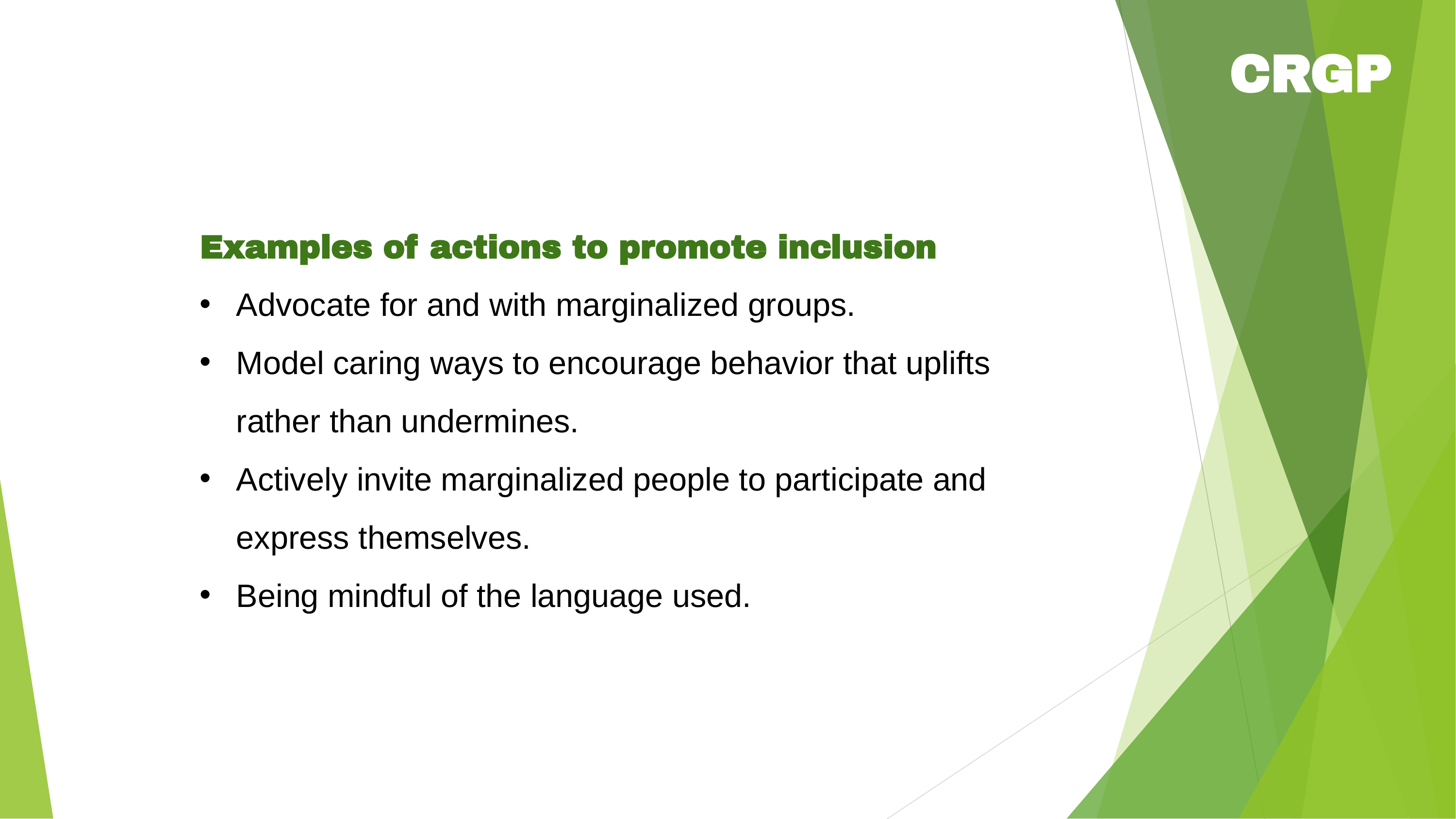

CRGP
Examples of actions to promote inclusion
Advocate for and with marginalized groups.
Model caring ways to encourage behavior that uplifts rather than undermines.
Actively invite marginalized people to participate and express themselves.
Being mindful of the language used.